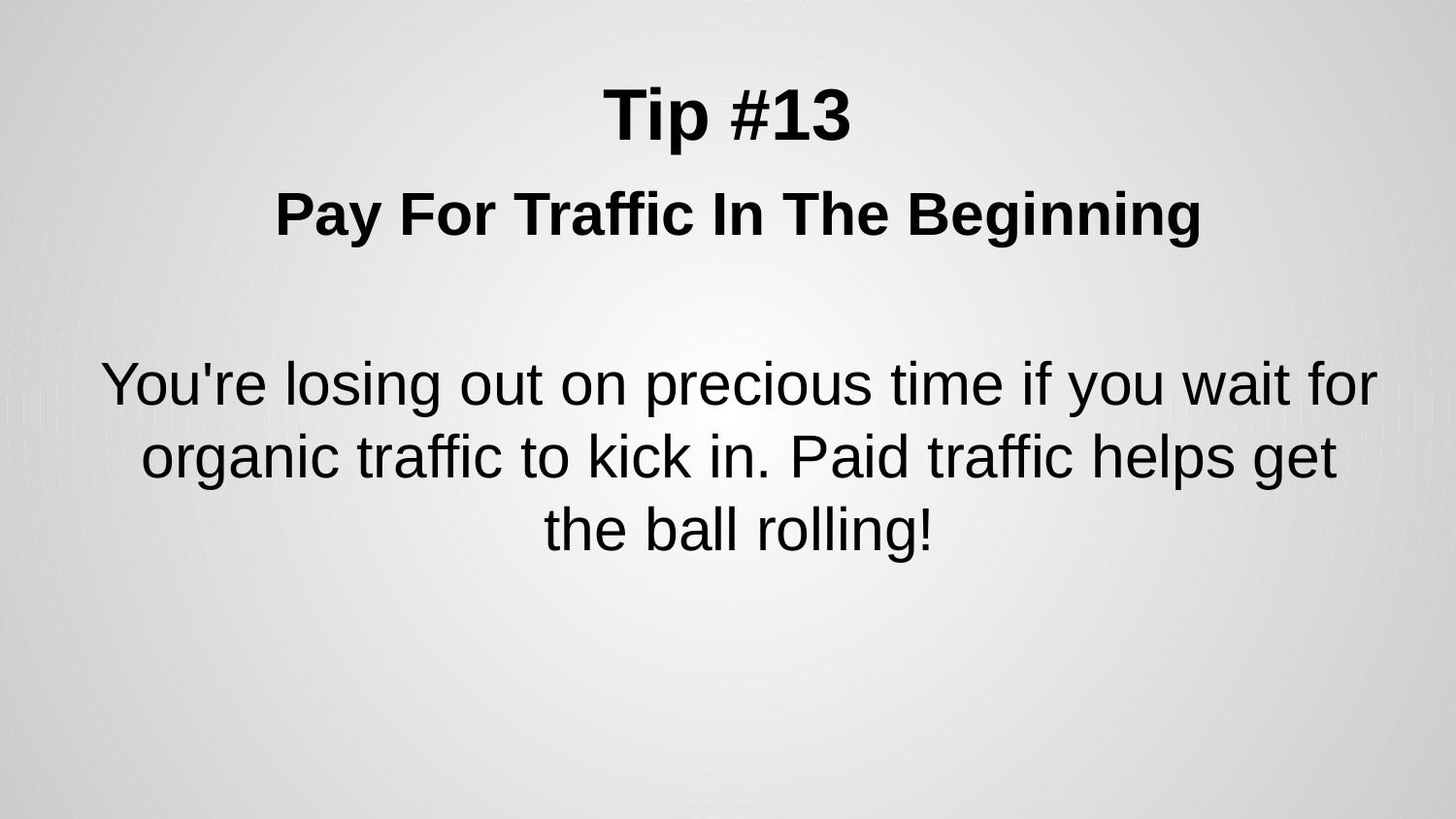

# Tip #13

Pay For Traffic In The Beginning

You're losing out on precious time if you wait for organic traffic to kick in. Paid traffic helps get the ball rolling!